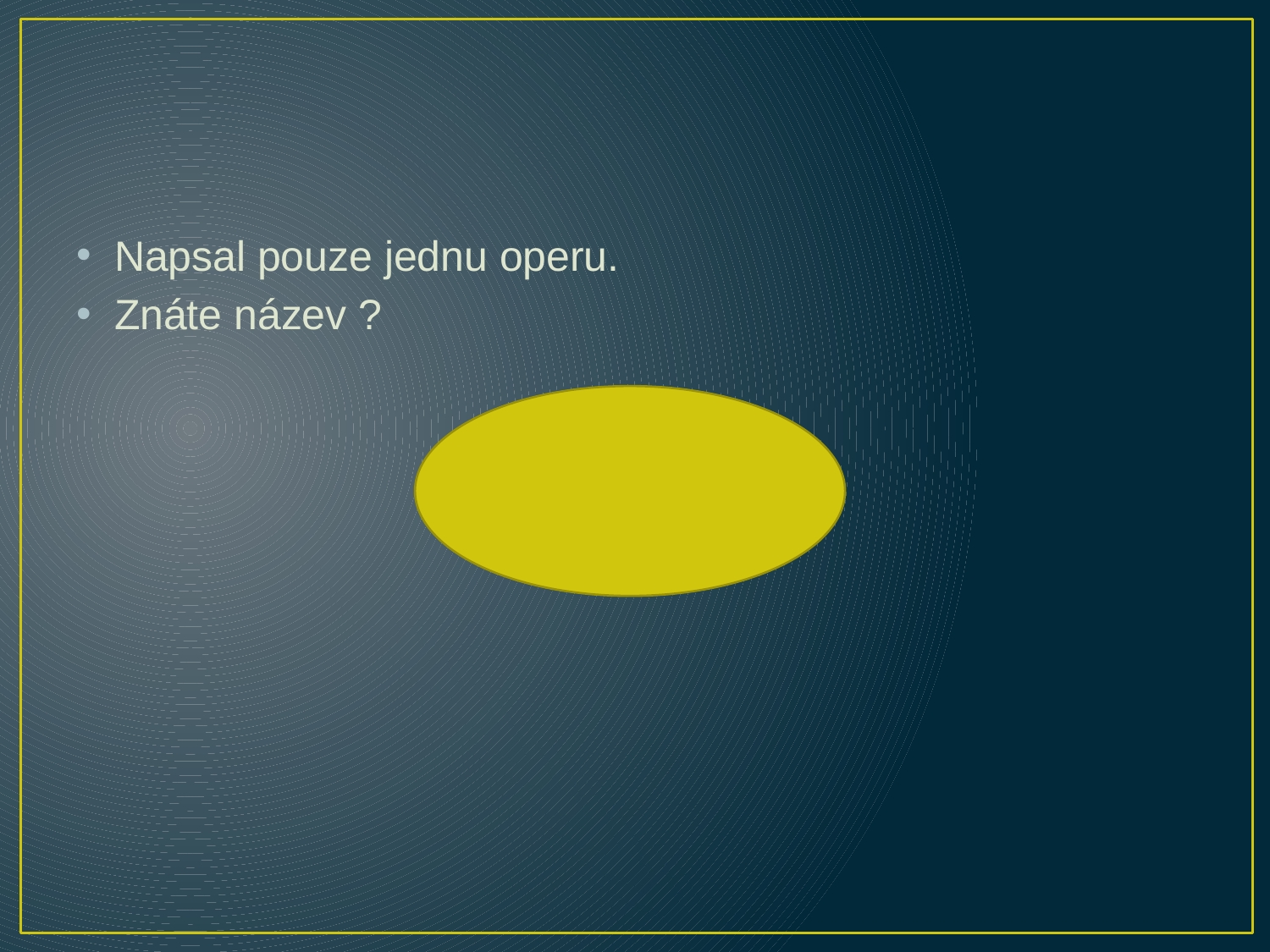

#
Napsal pouze jednu operu.
Znáte název ?

                                          Fidelio